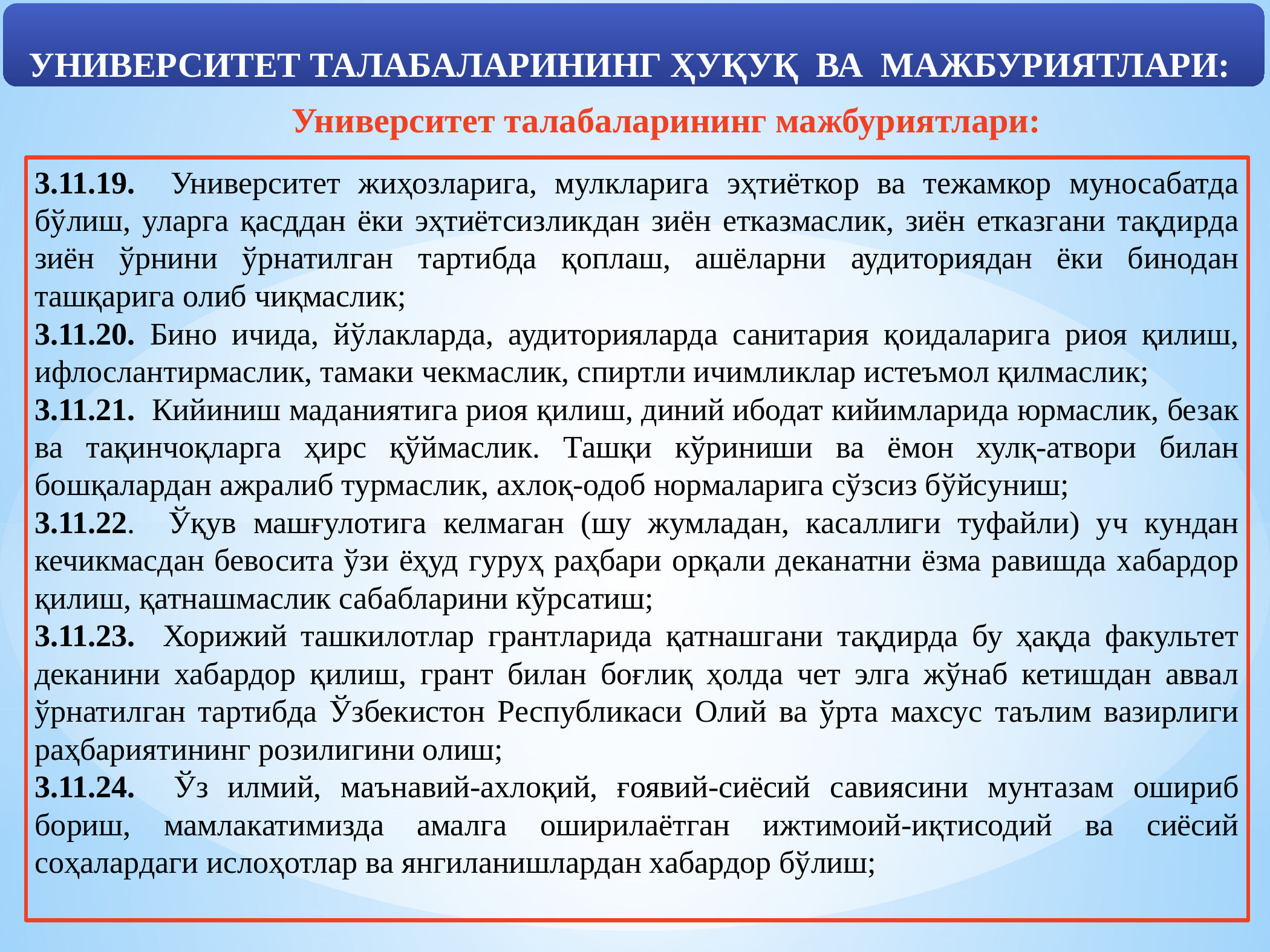

УНИВЕРСИТЕТ ТАЛАБАЛАРИНИНГ ҲУҚУҚ  ВА  МАЖБУРИЯТЛАРИ:
Университет талабаларининг мажбуриятлари:
3.11.19.  Университет жиҳозларига, мулкларига эҳтиёткор ва тежамкор муносабатда бўлиш, уларга қасддан ёки эҳтиётсизликдан зиён етказмаслик, зиён етказгани тақдирда зиён ўрнини ўрнатилган тартибда қоплаш, ашёларни аудиториядан ёки бинодан ташқарига олиб чиқмаслик;
3.11.20. Бино ичида, йўлакларда, аудиторияларда санитария қоидаларига риоя қилиш, ифлослантирмаслик, тамаки чекмаслик, спиртли ичимликлар истеъмол қилмаслик;
3.11.21.  Кийиниш маданиятига риоя қилиш, диний ибодат кийимларида юрмаслик, безак ва тақинчоқларга ҳирс қўймаслик. Ташқи кўриниши ва ёмон хулқ-атвори билан бошқалардан ажралиб турмаслик, ахлоқ-одоб нормаларига сўзсиз бўйсуниш;
3.11.22.  Ўқув машғулотига келмаган (шу жумладан, касаллиги туфайли) уч кундан кечикмасдан бевосита ўзи ёҳуд гуруҳ раҳбари орқали деканатни ёзма равишда хабардор қилиш, қатнашмаслик сабабларини кўрсатиш;
3.11.23.  Хорижий ташкилотлар грантларида қатнашгани тақдирда бу ҳақда факультет деканини хабардор қилиш, грант билан боғлиқ ҳолда чет элга жўнаб кетишдан аввал ўрнатилган тартибда Ўзбекистон Республикаси Олий ва ўрта махсус таълим вазирлиги раҳбариятининг розилигини олиш;
3.11.24.  Ўз илмий, маънавий-ахлоқий, ғоявий-сиёсий савиясини мунтазам ошириб бориш, мамлакатимизда амалга оширилаётган ижтимоий-иқтисодий ва сиёсий соҳалардаги ислоҳотлар ва янгиланишлардан хабардор бўлиш;